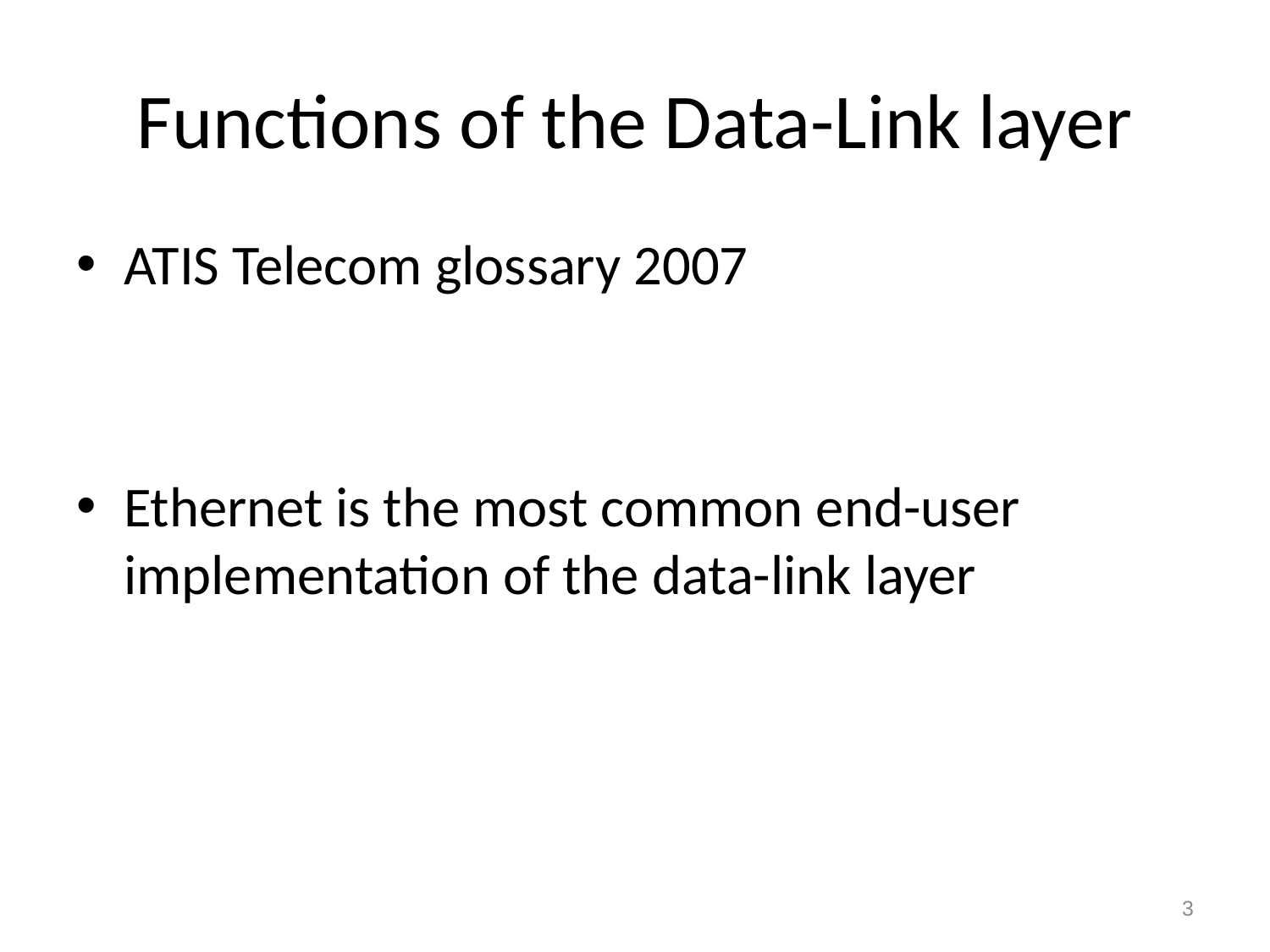

# Functions of the Data-Link layer
ATIS Telecom glossary 2007

Ethernet is the most common end-user implementation of the data-link layer

3